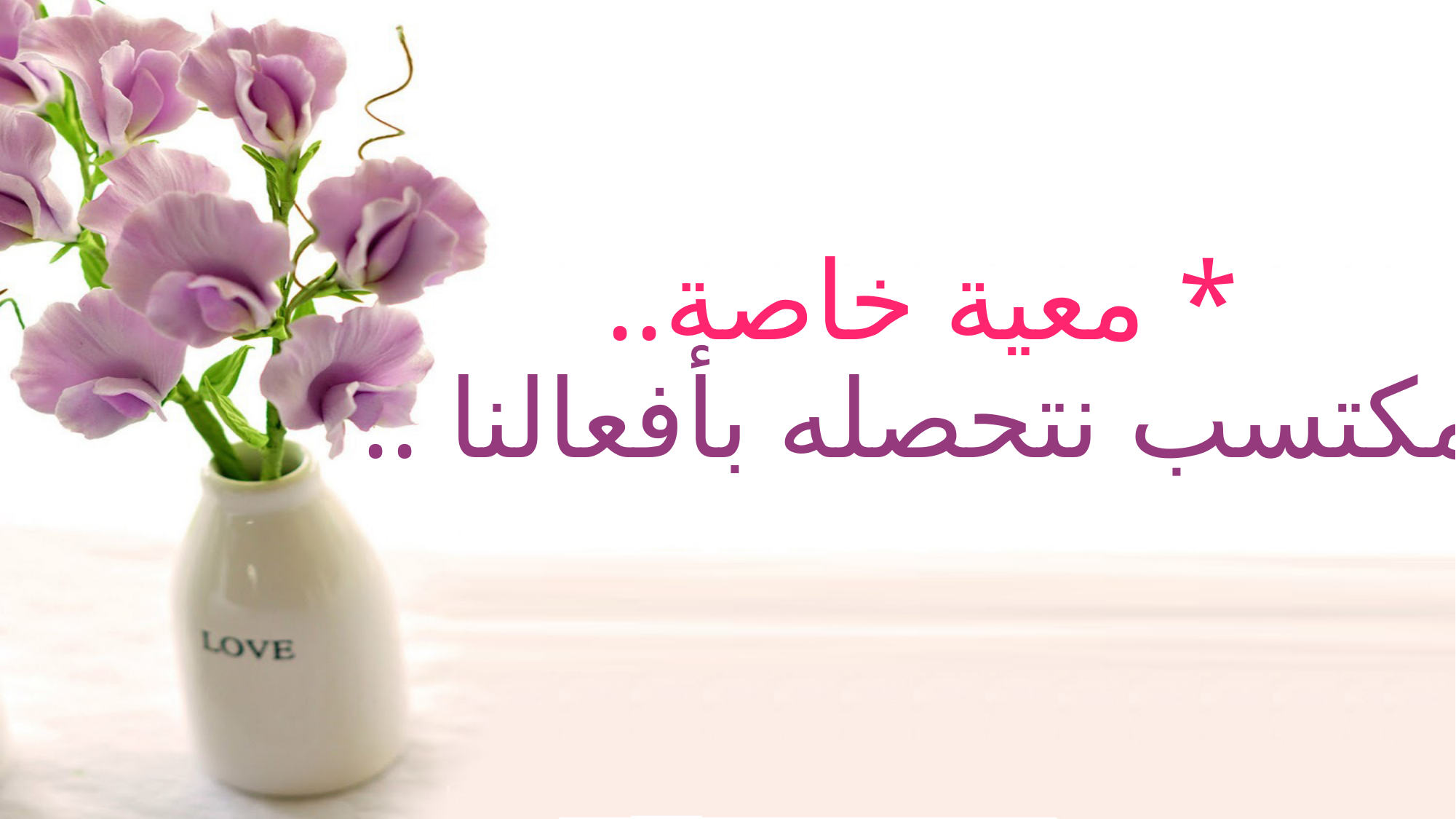

# * معية خاصة.. مكتسب نتحصله بأفعالنا ..